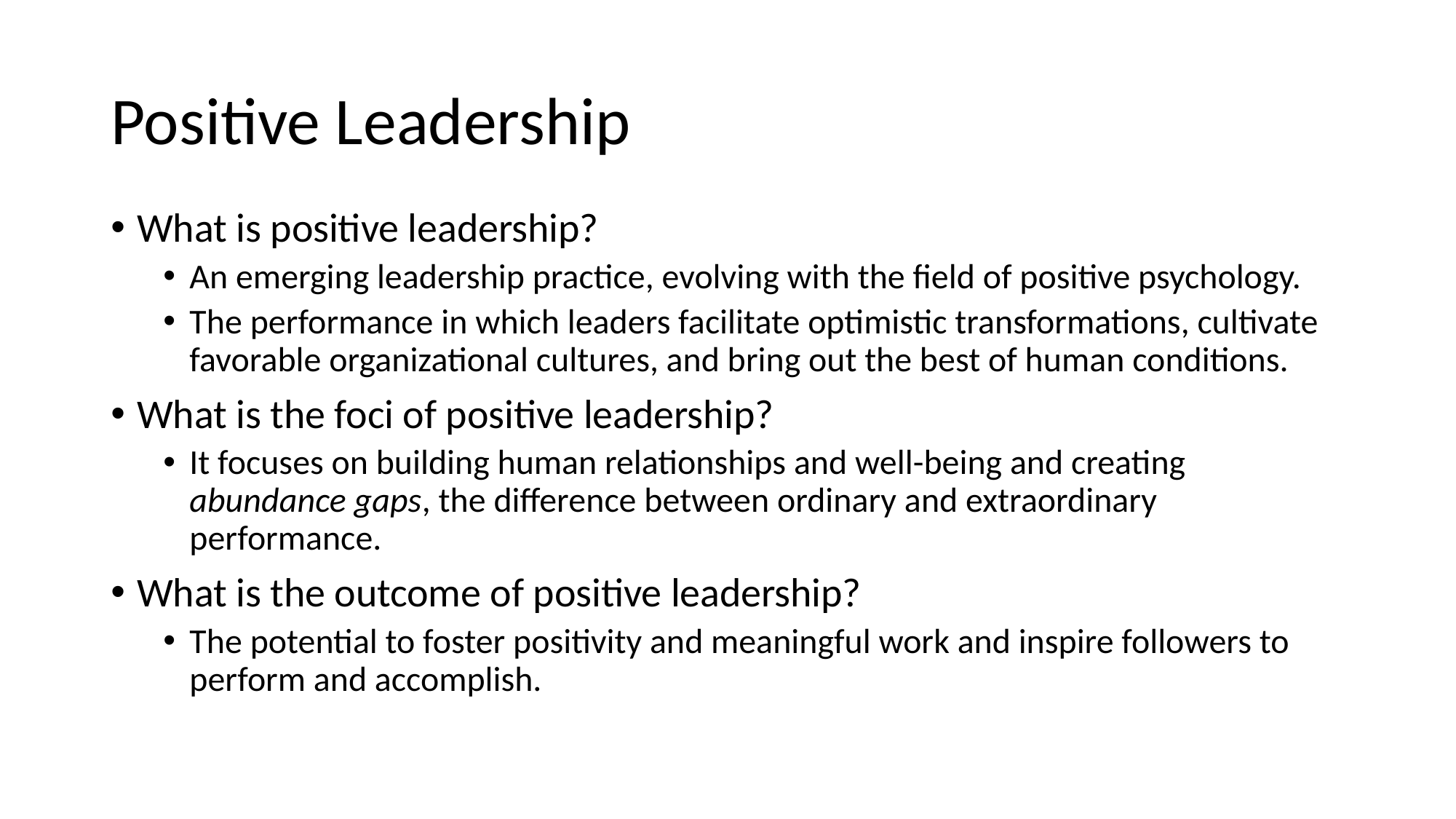

# Positive Leadership
What is positive leadership?
An emerging leadership practice, evolving with the field of positive psychology.
The performance in which leaders facilitate optimistic transformations, cultivate favorable organizational cultures, and bring out the best of human conditions.
What is the foci of positive leadership?
It focuses on building human relationships and well-being and creating abundance gaps, the difference between ordinary and extraordinary performance.
What is the outcome of positive leadership?
The potential to foster positivity and meaningful work and inspire followers to perform and accomplish.